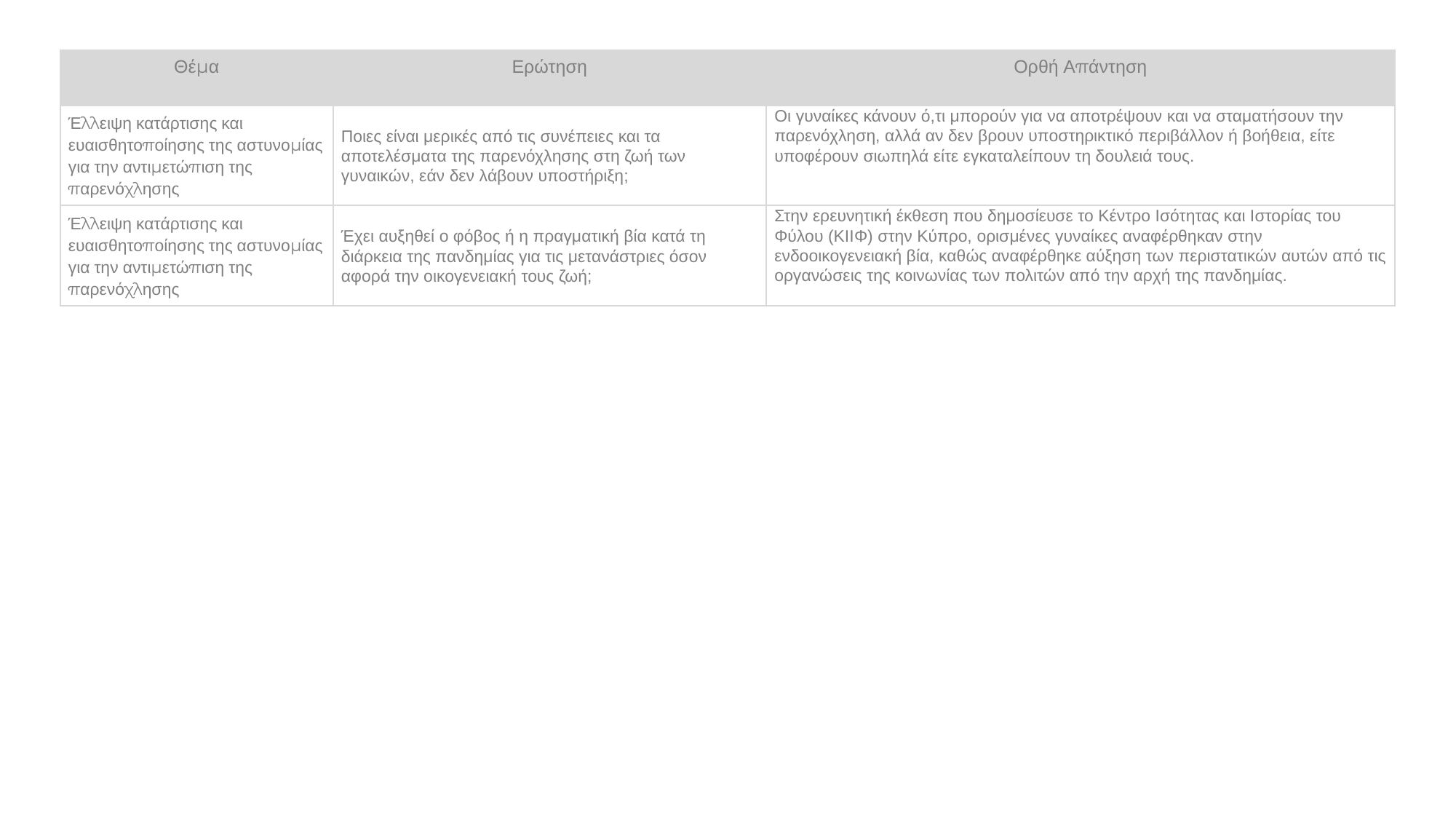

| Θέμα | Ερώτηση | Ορθή Απάντηση |
| --- | --- | --- |
| Έλλειψη κατάρτισης και ευαισθητοποίησης της αστυνομίας για την αντιμετώπιση της παρενόχλησης | Ποιες είναι μερικές από τις συνέπειες και τα αποτελέσματα της παρενόχλησης στη ζωή των γυναικών, εάν δεν λάβουν υποστήριξη; | Οι γυναίκες κάνουν ό,τι μπορούν για να αποτρέψουν και να σταματήσουν την παρενόχληση, αλλά αν δεν βρουν υποστηρικτικό περιβάλλον ή βοήθεια, είτε υποφέρουν σιωπηλά είτε εγκαταλείπουν τη δουλειά τους. |
| Έλλειψη κατάρτισης και ευαισθητοποίησης της αστυνομίας για την αντιμετώπιση της παρενόχλησης | Έχει αυξηθεί ο φόβος ή η πραγματική βία κατά τη διάρκεια της πανδημίας για τις μετανάστριες όσον αφορά την οικογενειακή τους ζωή; | Στην ερευνητική έκθεση που δημοσίευσε το Κέντρο Ισότητας και Ιστορίας του Φύλου (ΚΙΙΦ) στην Κύπρο, ορισμένες γυναίκες αναφέρθηκαν στην ενδοοικογενειακή βία, καθώς αναφέρθηκε αύξηση των περιστατικών αυτών από τις οργανώσεις της κοινωνίας των πολιτών από την αρχή της πανδημίας. |